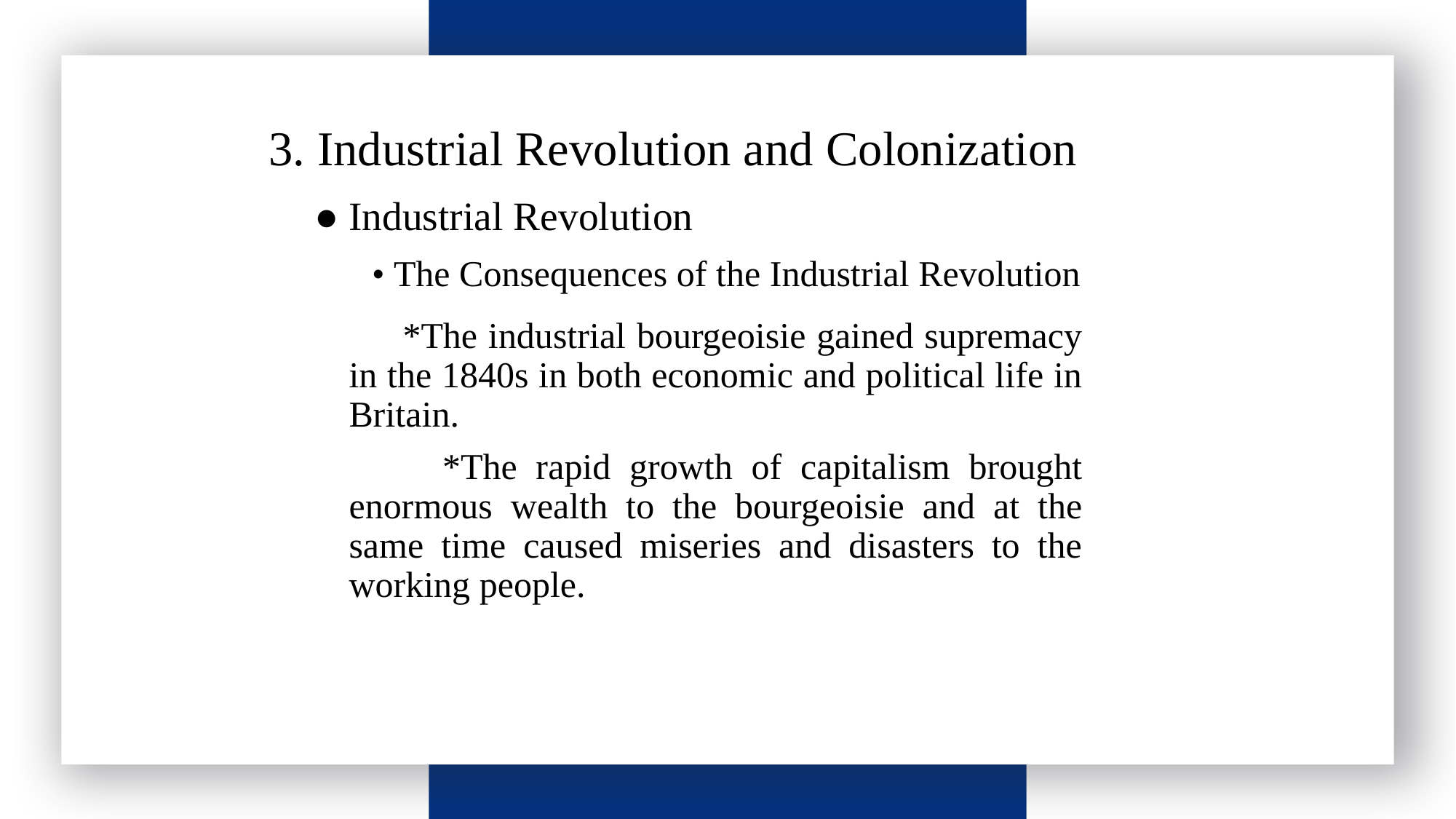

3. Industrial Revolution and Colonization
● Industrial Revolution
• The Consequences of the Industrial Revolution
     *The industrial bourgeoisie gained supremacy in the 1840s in both economic and political life in Britain.
     *The rapid growth of capitalism brought enormous wealth to the bourgeoisie and at the same time caused miseries and disasters to the working people.